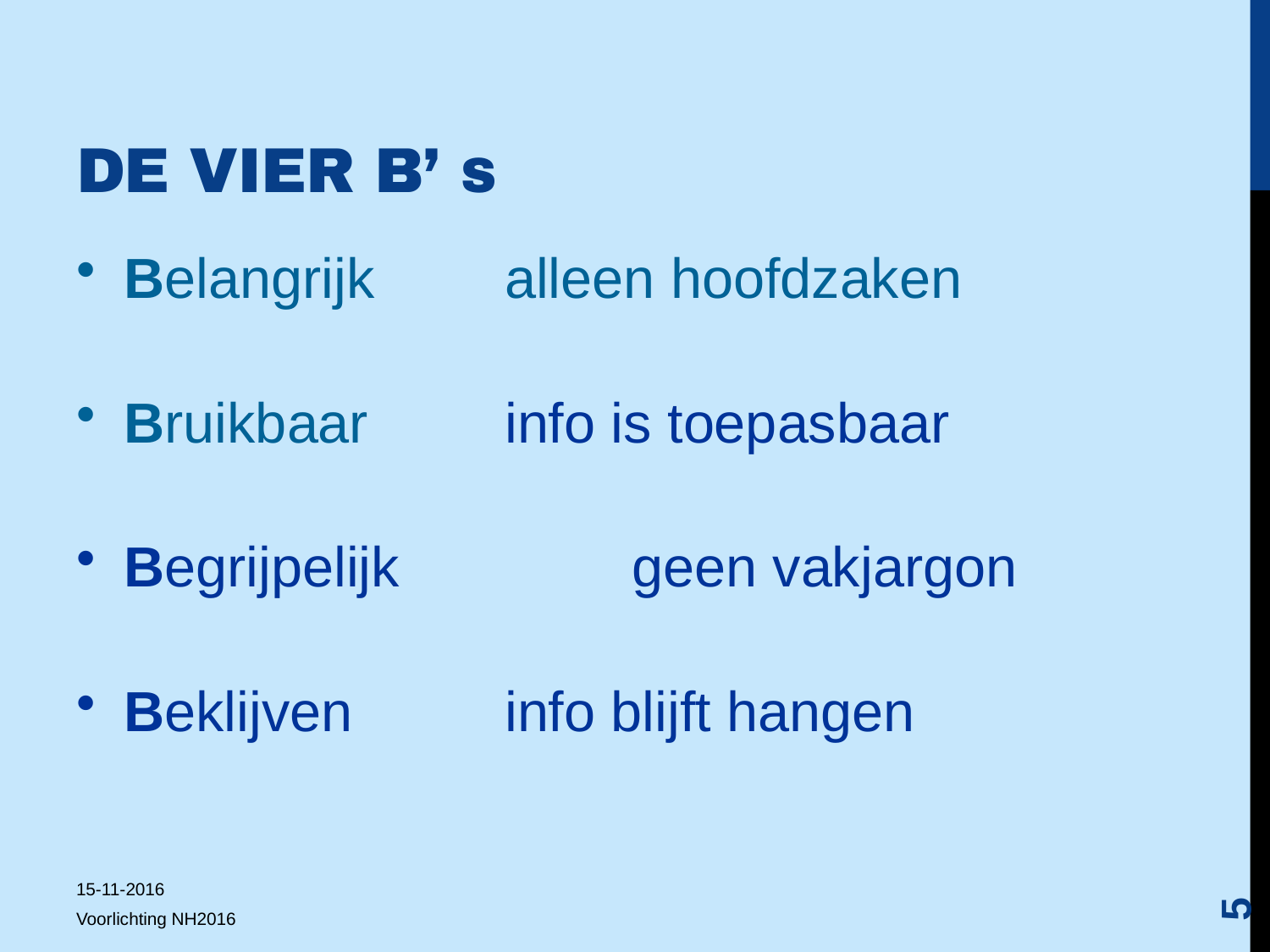

# De vier B’ S
Belangrijk		alleen hoofdzaken

Bruikbaar		info is toepasbaar

Begrijpelijk		geen vakjargon

Beklijven		info blijft hangen

5
15-11-2016
Voorlichting NH2016